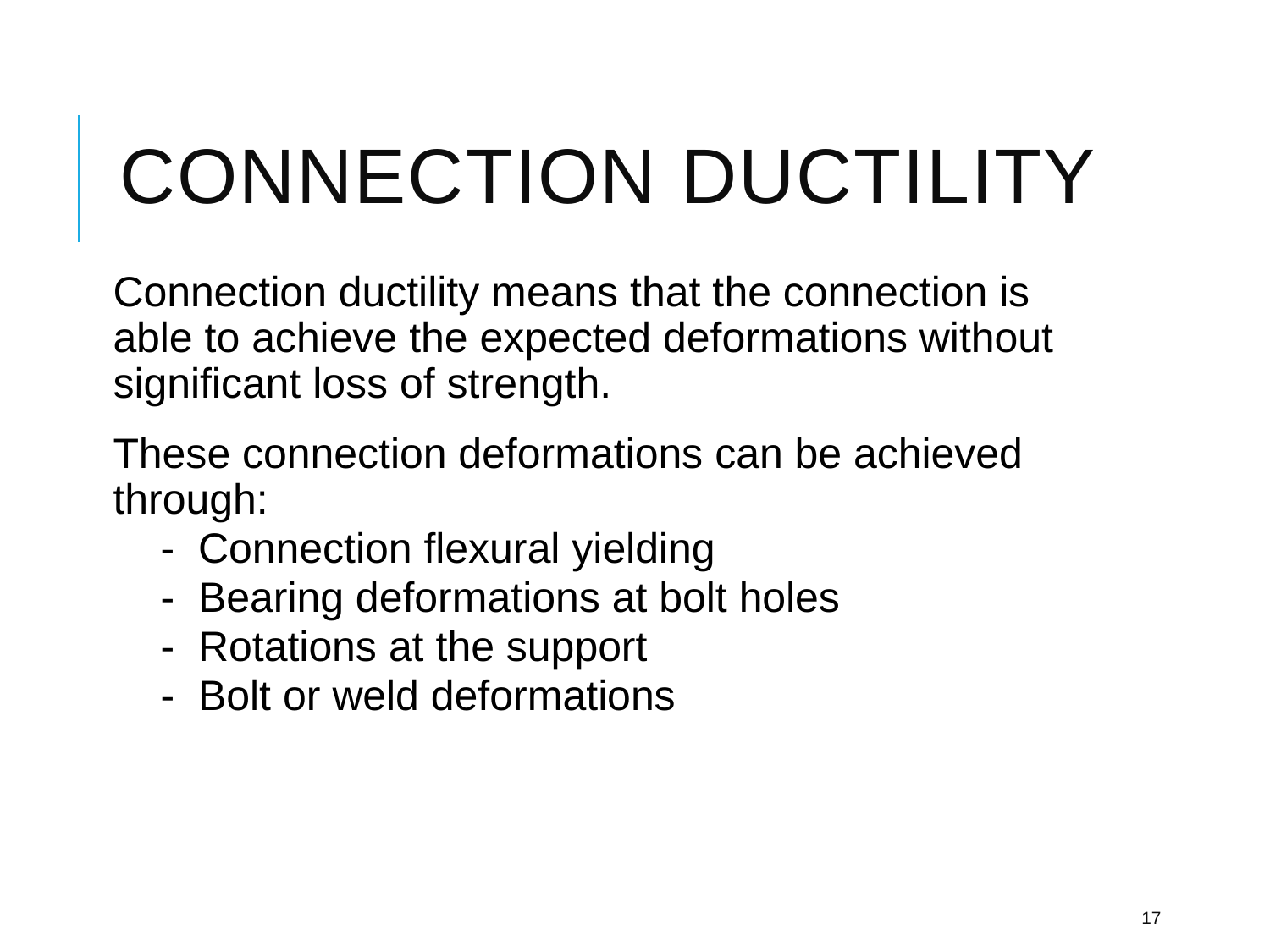

# Connection Ductility
Connection ductility means that the connection is able to achieve the expected deformations without significant loss of strength.
These connection deformations can be achieved through:
    -  Connection flexural yielding
    -  Bearing deformations at bolt holes
    -  Rotations at the support
    -  Bolt or weld deformations

17